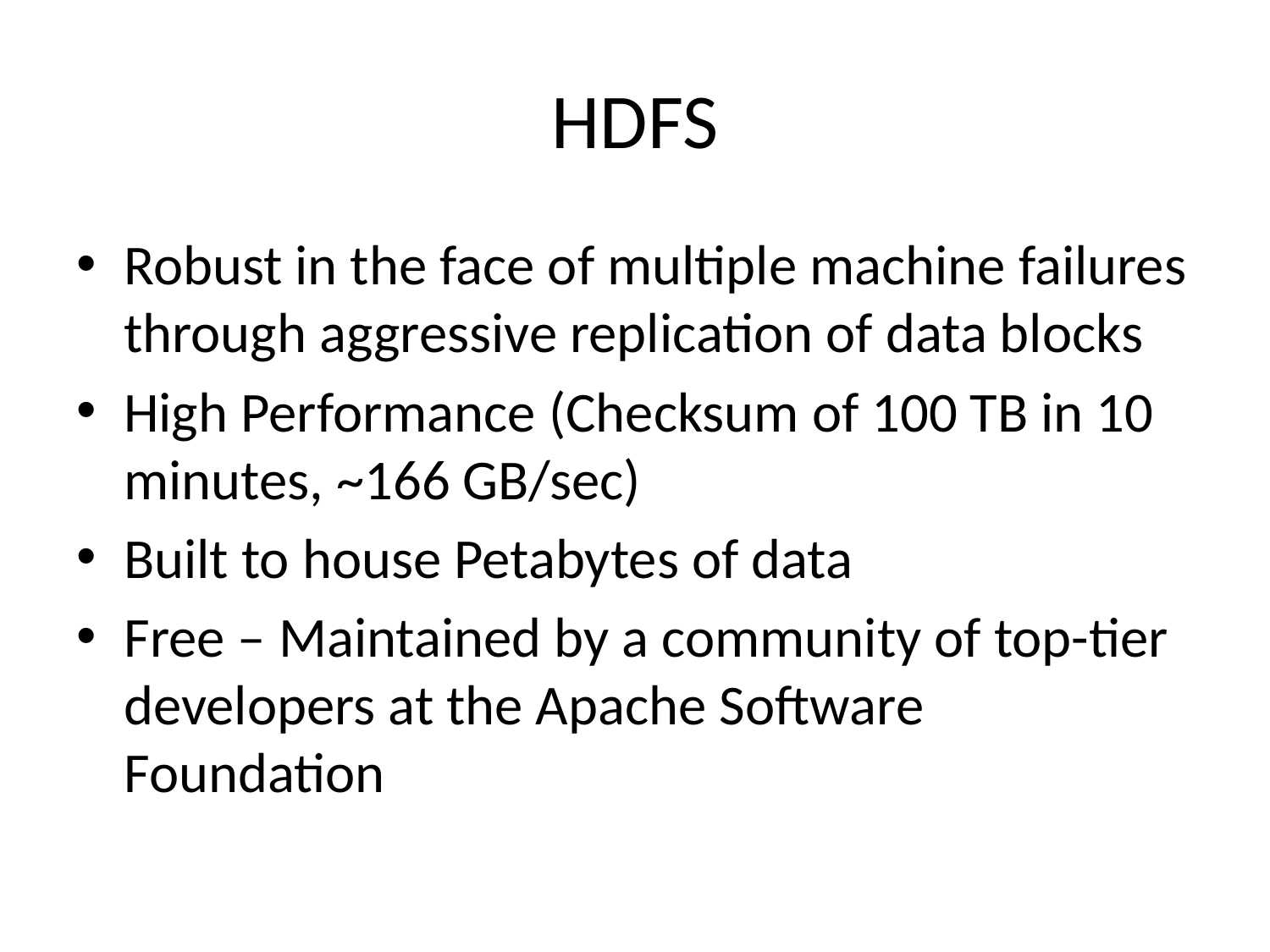

# HDFS
Robust in the face of multiple machine failures through aggressive replication of data blocks
High Performance (Checksum of 100 TB in 10 minutes, ~166 GB/sec)
Built to house Petabytes of data
Free – Maintained by a community of top-tier developers at the Apache Software Foundation